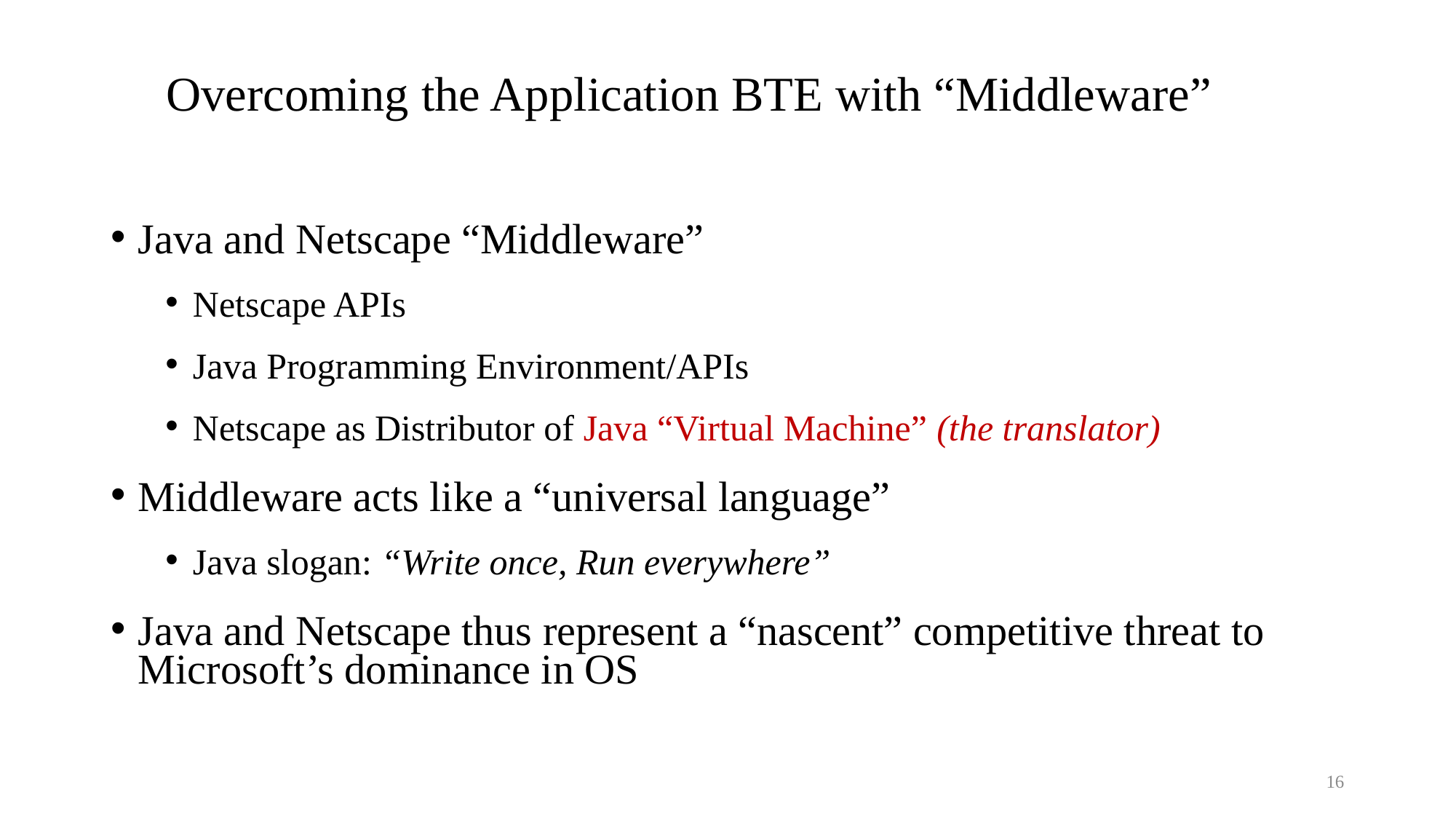

# Overcoming the Application BTE with “Middleware”
Java and Netscape “Middleware”
Netscape APIs
Java Programming Environment/APIs
Netscape as Distributor of Java “Virtual Machine” (the translator)
Middleware acts like a “universal language”
Java slogan: “Write once, Run everywhere”
Java and Netscape thus represent a “nascent” competitive threat to Microsoft’s dominance in OS

16